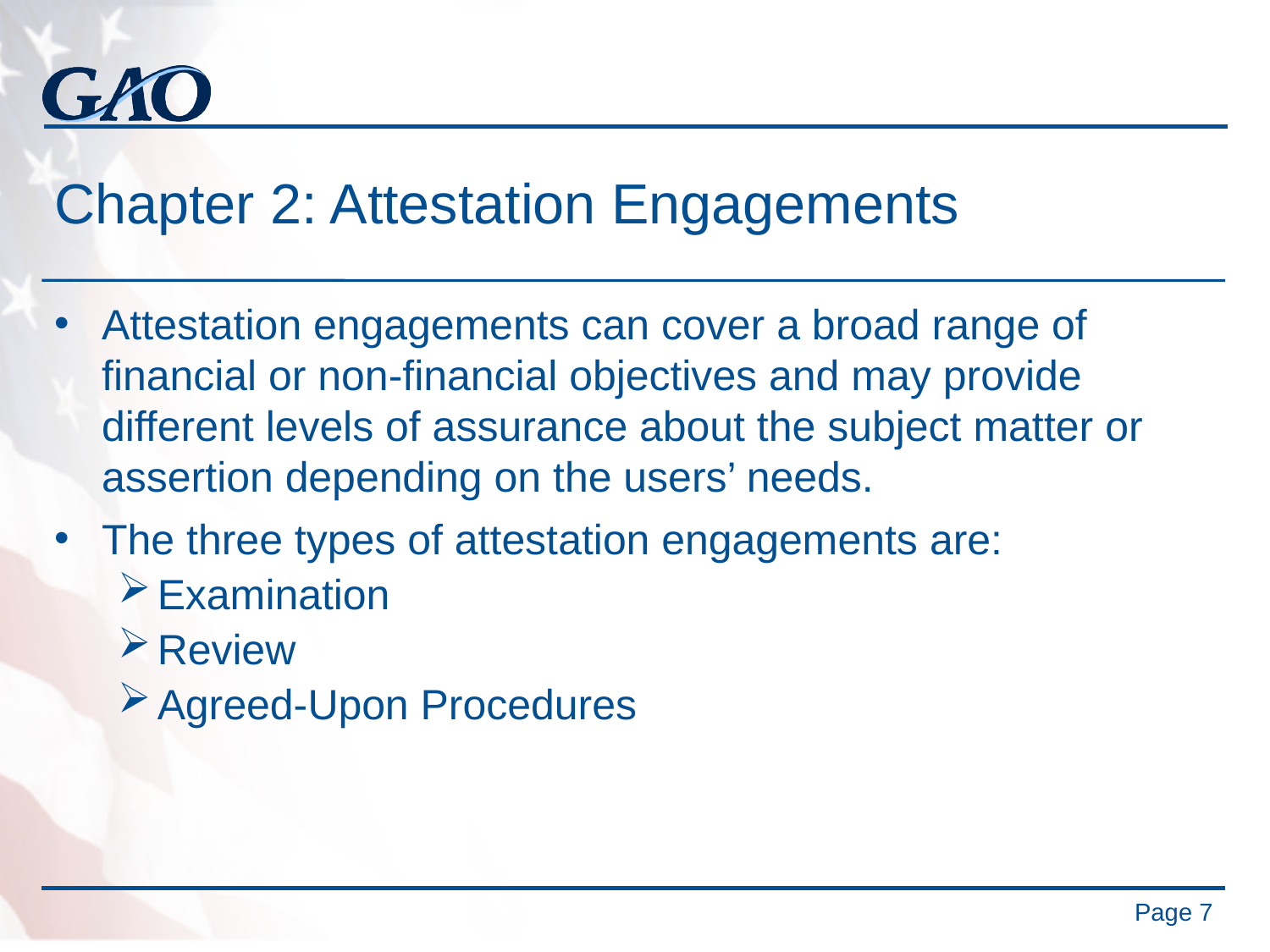

# Chapter 2: Attestation Engagements
Attestation engagements can cover a broad range of financial or non-financial objectives and may provide different levels of assurance about the subject matter or assertion depending on the users’ needs.
The three types of attestation engagements are:
Examination
Review
Agreed-Upon Procedures
7